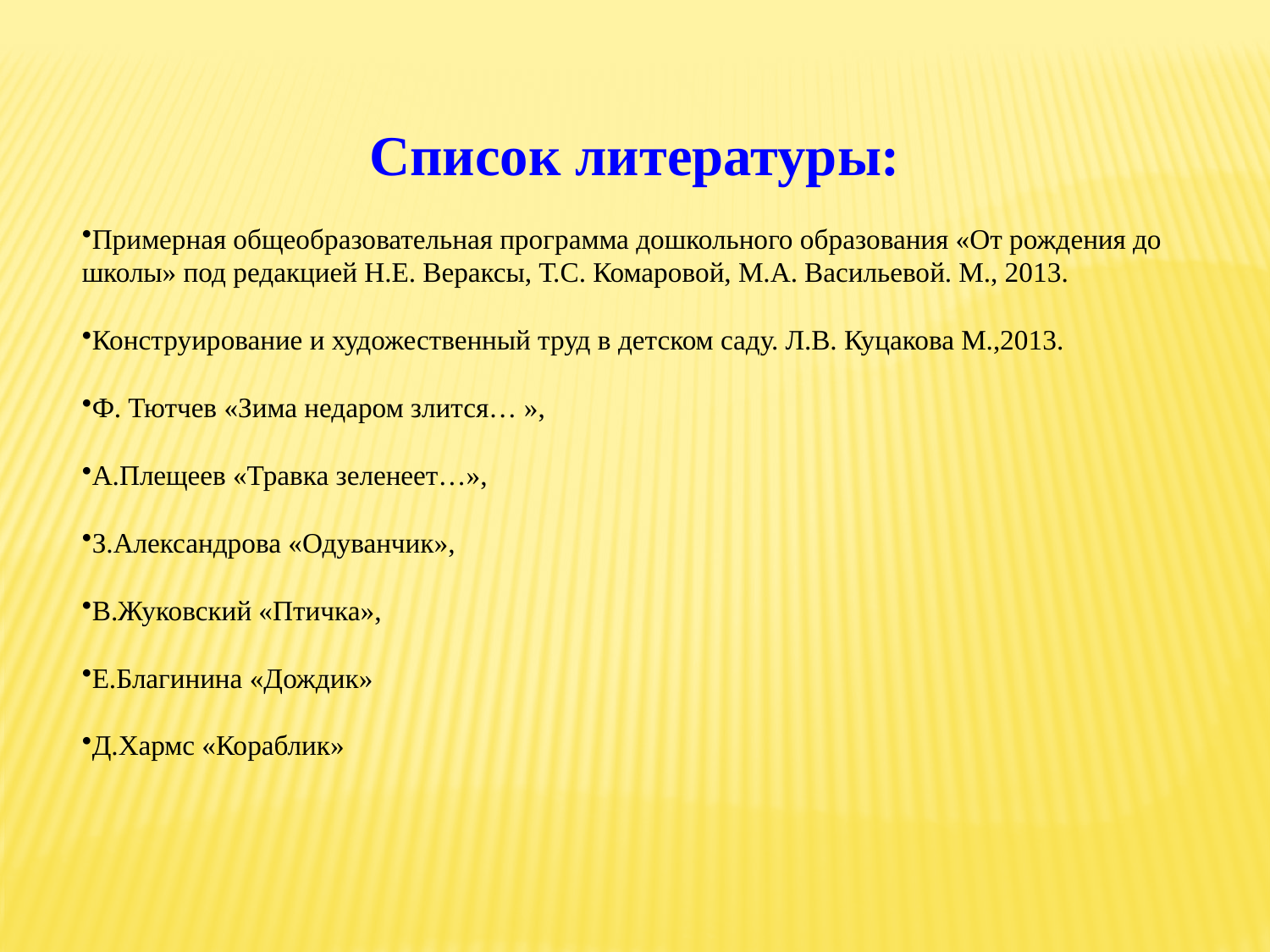

Список литературы:

Примерная общеобразовательная программа дошкольного образования «От рождения до школы» под редакцией Н.Е. Вераксы, Т.С. Комаровой, М.А. Васильевой. М., 2013.

Конструирование и художественный труд в детском саду. Л.В. Куцакова М.,2013.

Ф. Тютчев «Зима недаром злится… »,

А.Плещеев «Травка зеленеет…»,

З.Александрова «Одуванчик»,

В.Жуковский «Птичка»,

Е.Благинина «Дождик»

Д.Хармс «Кораблик»